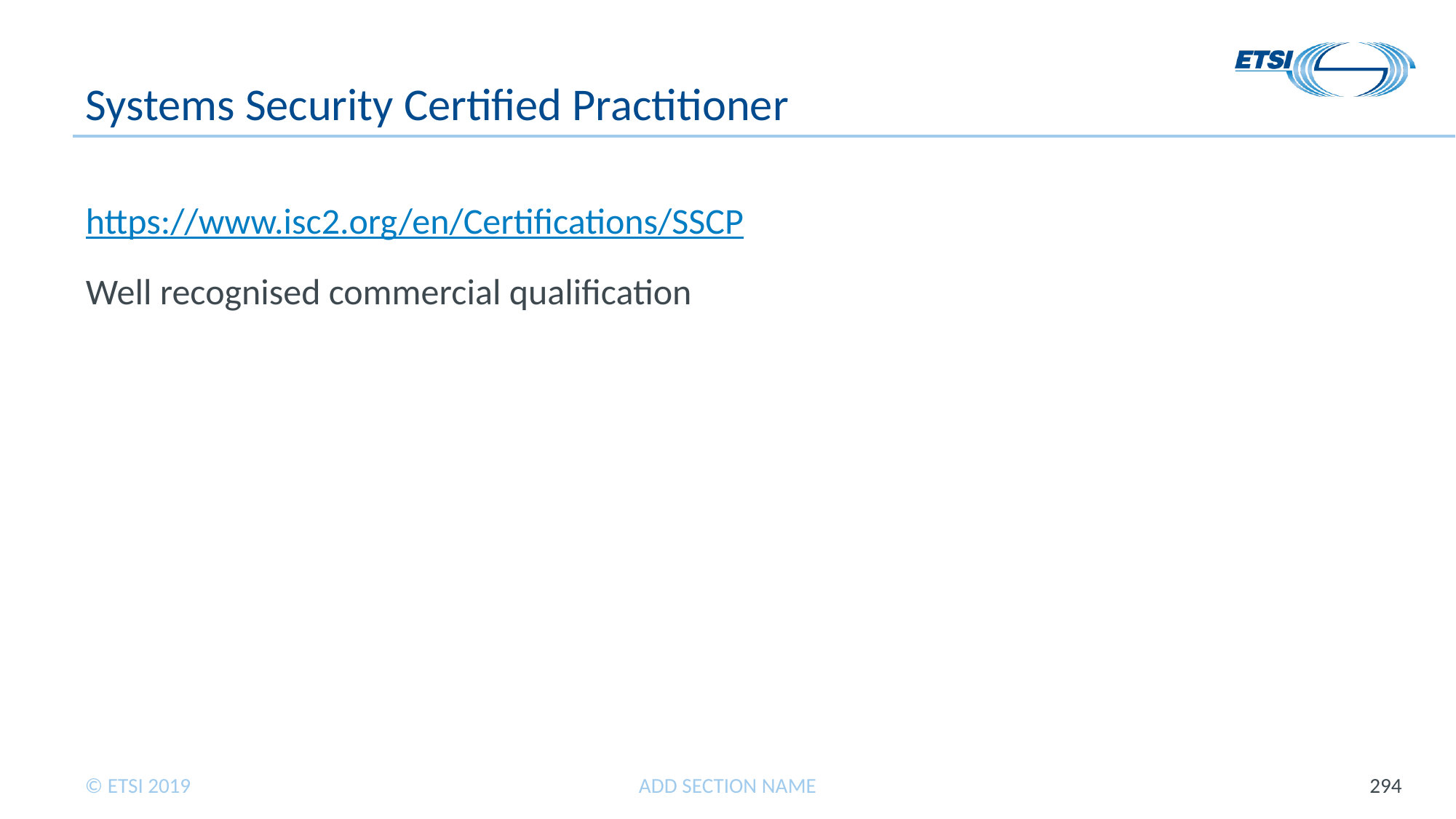

# Systems Security Certified Practitioner
https://www.isc2.org/en/Certifications/SSCP
Well recognised commercial qualification
ADD SECTION NAME